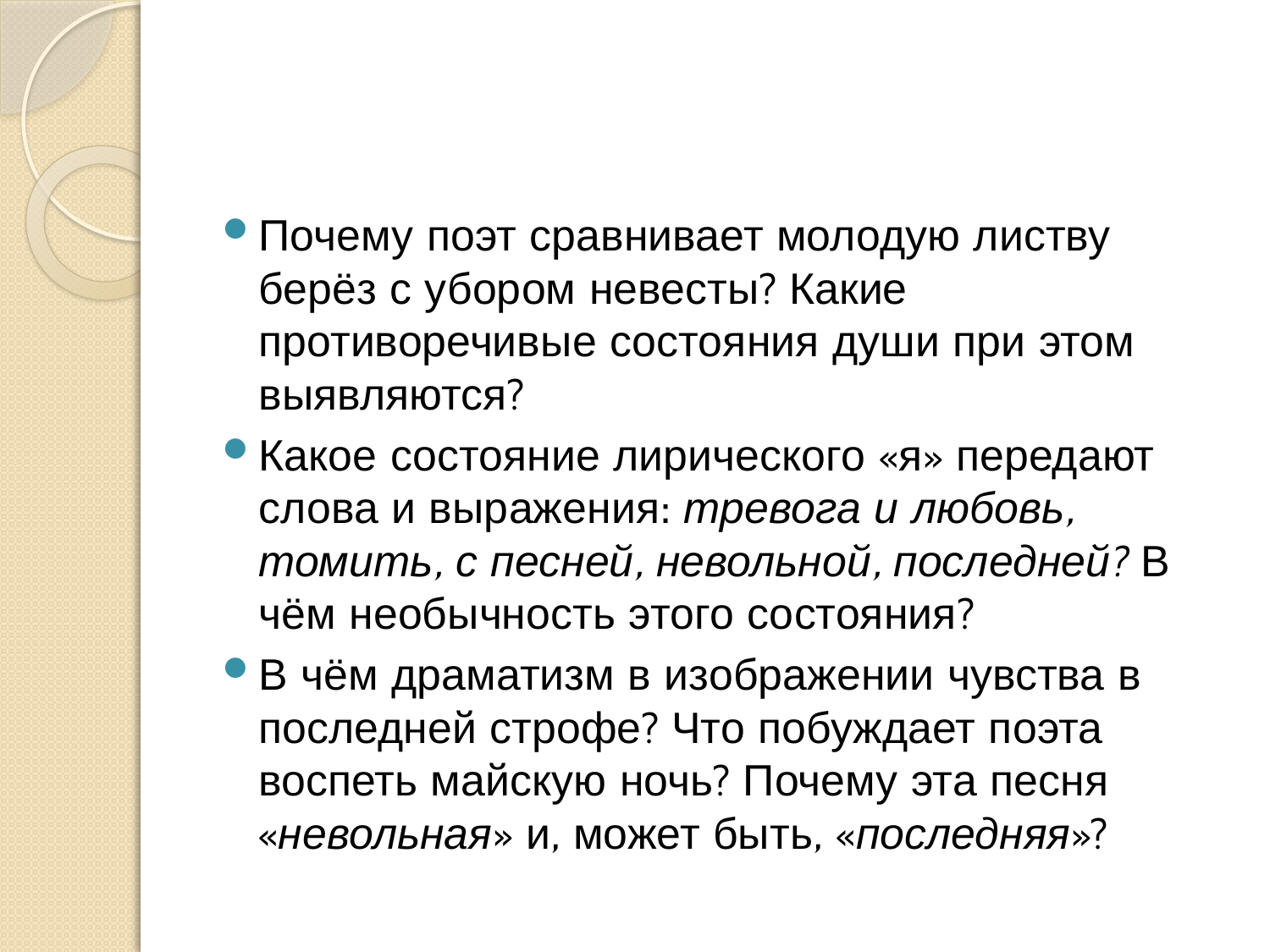

#
Почему поэт сравнивает молодую листву берёз с убором невесты? Какие противоречивые состояния души при этом выявляются?
Какое состояние лирического «я» передают слова и выражения: тревога и любовь, томить, с песней, невольной, последней? В чём необычность этого состояния?
В чём драматизм в изображении чувства в последней строфе? Что побуждает поэта воспеть майскую ночь? Почему эта песня «невольная» и, может быть, «последняя»?